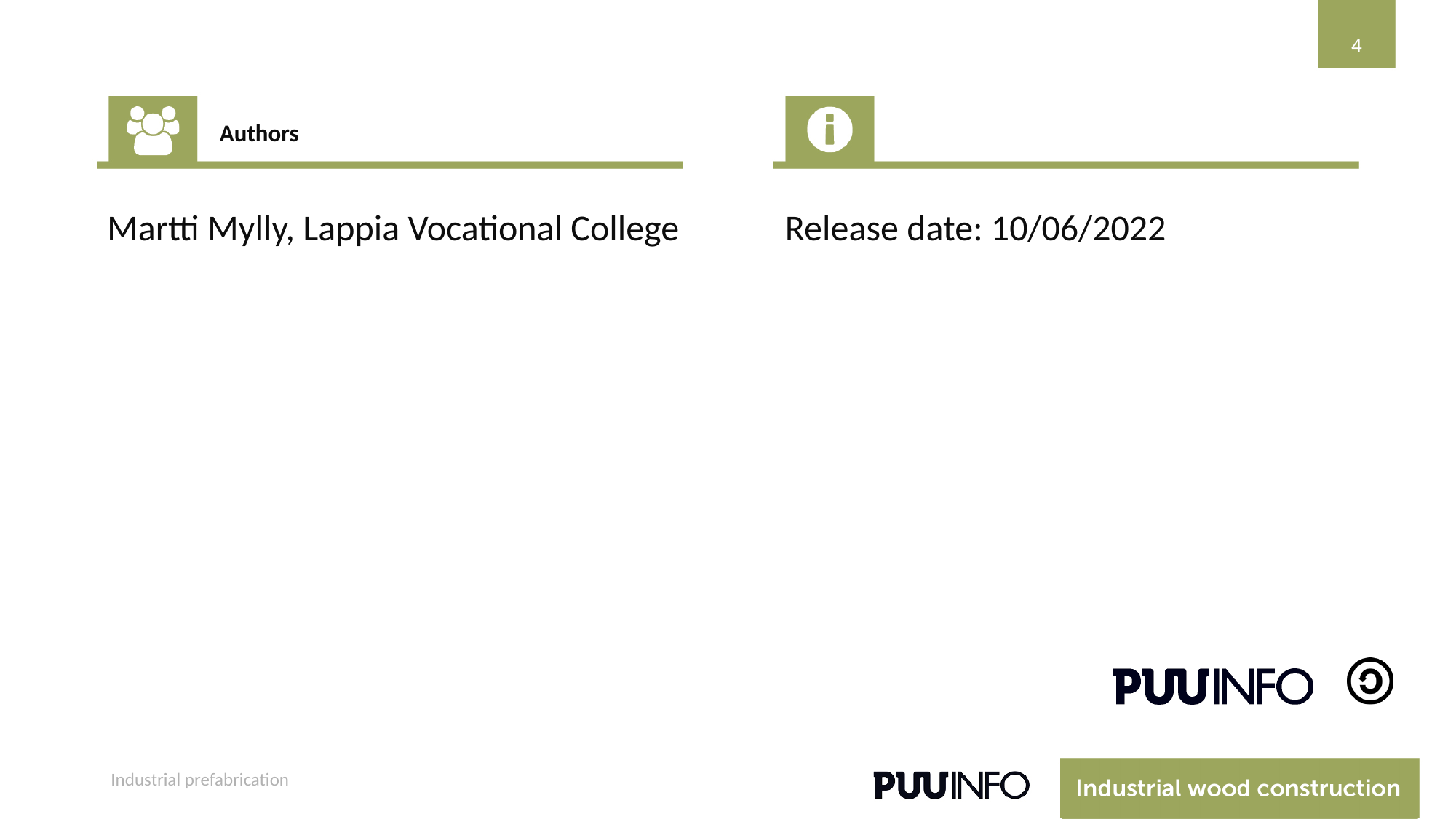

4

Authors
Martti Mylly, Lappia Vocational College
Release date: 10/06/2022
Industrial prefabrication